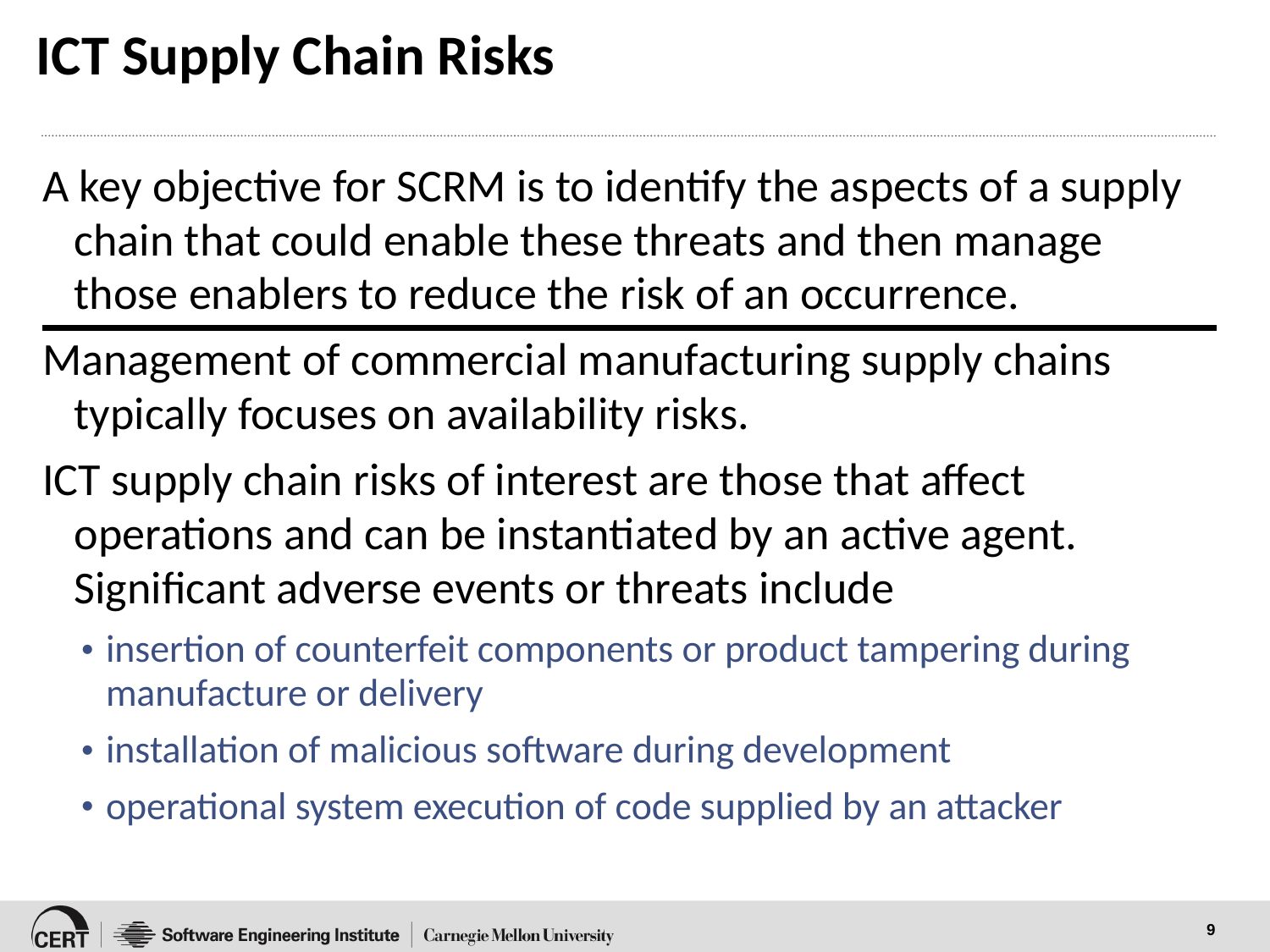

# ICT Supply Chain Risks
A key objective for SCRM is to identify the aspects of a supply chain that could enable these threats and then manage those enablers to reduce the risk of an occurrence.
Management of commercial manufacturing supply chains typically focuses on availability risks.
ICT supply chain risks of interest are those that affect operations and can be instantiated by an active agent. Significant adverse events or threats include
insertion of counterfeit components or product tampering during manufacture or delivery
installation of malicious software during development
operational system execution of code supplied by an attacker